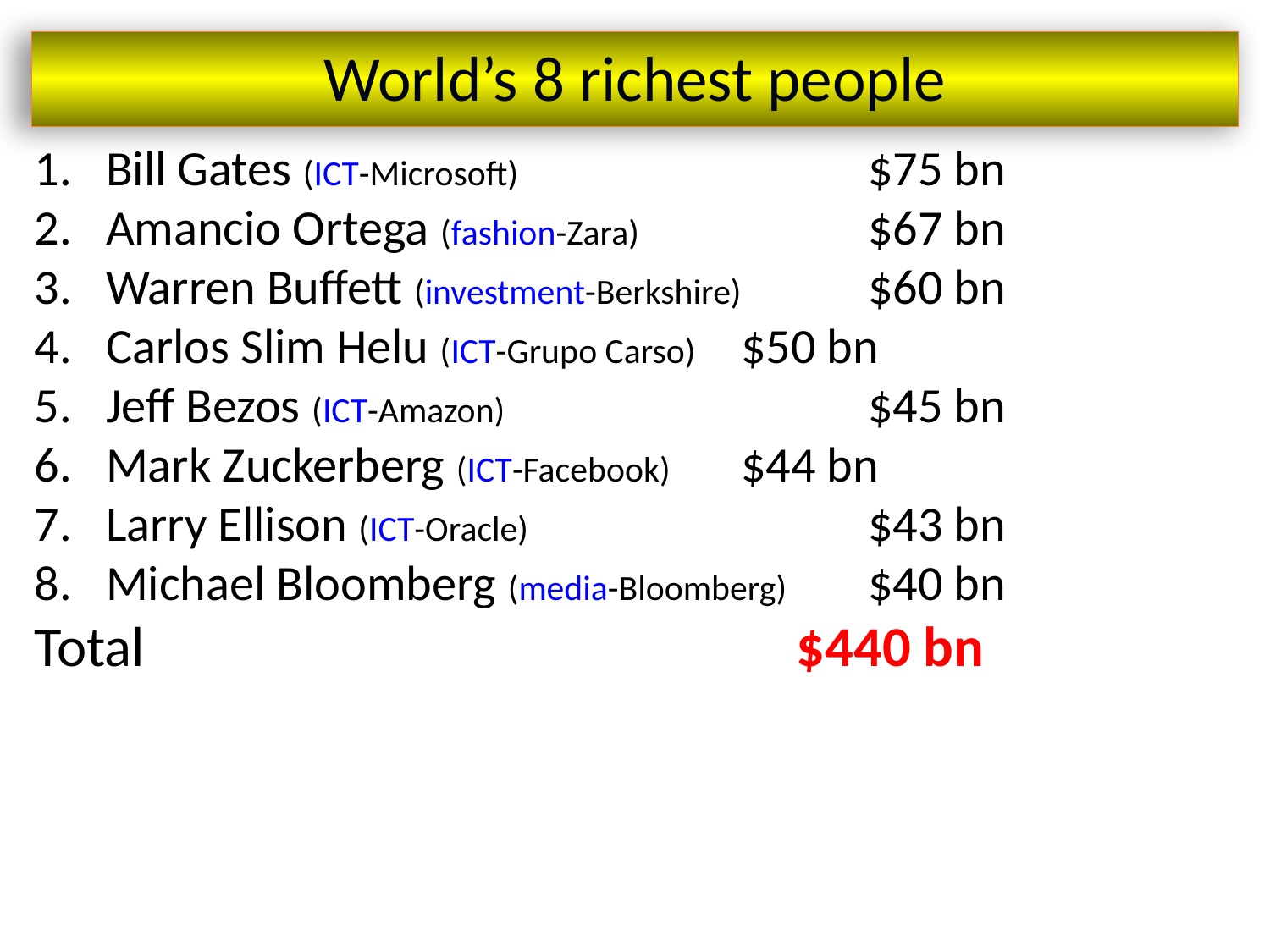

World’s 8 richest people
Bill Gates (ICT-Microsoft) 			$75 bn
Amancio Ortega (fashion-Zara) 		$67 bn
Warren Buffett (investment-Berkshire) 	$60 bn
Carlos Slim Helu (ICT-Grupo Carso) 	$50 bn
Jeff Bezos (ICT-Amazon) 			$45 bn
Mark Zuckerberg (ICT-Facebook) 	$44 bn
Larry Ellison (ICT-Oracle) 			$43 bn
Michael Bloomberg (media-Bloomberg) 	$40 bn
Total 						$440 bn